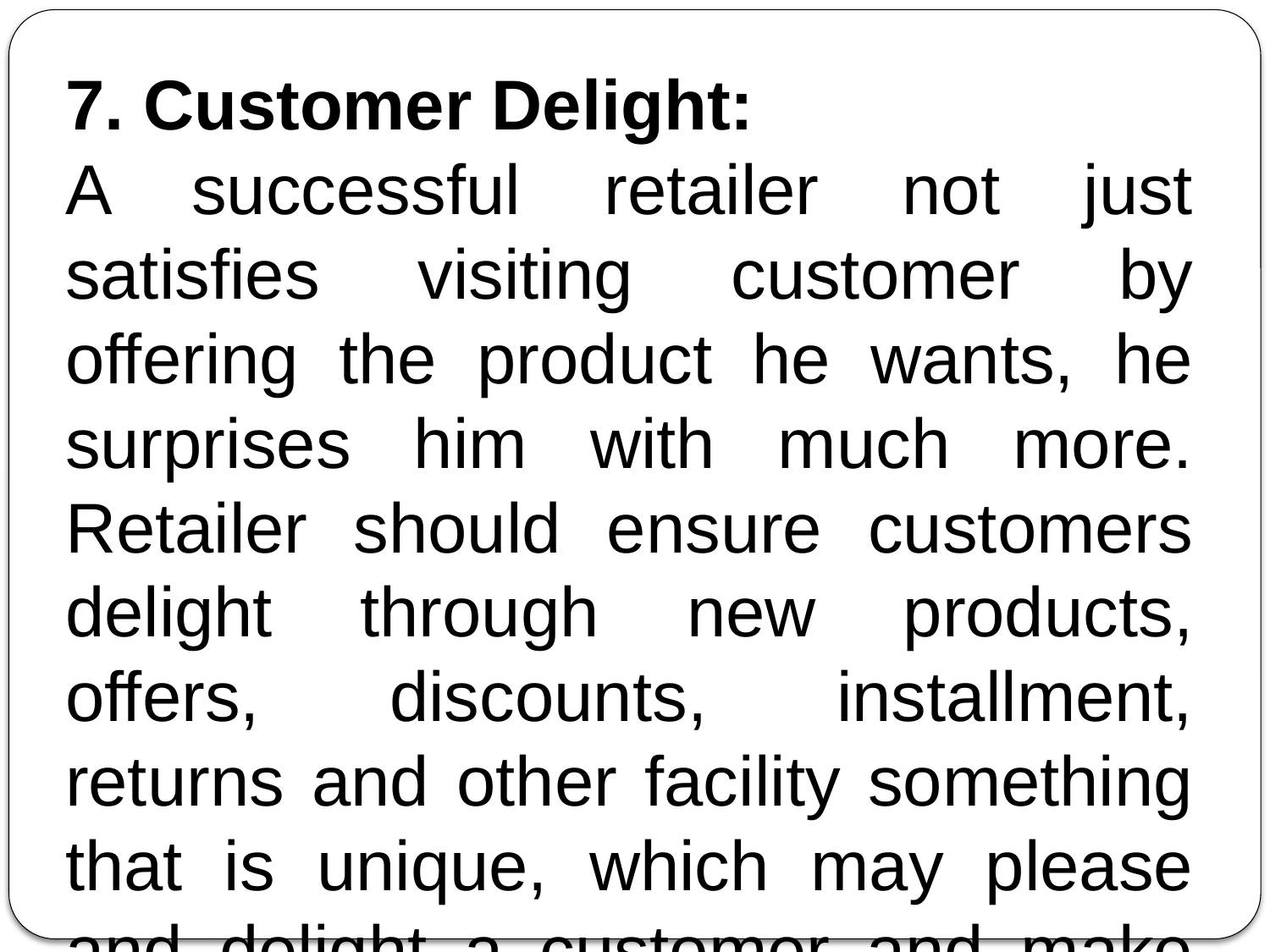

7. Customer Delight:
A successful retailer not just satisfies visiting customer by offering the product he wants, he surprises him with much more. Retailer should ensure customers delight through new products, offers, discounts, installment, returns and other facility something that is unique, which may please and delight a customer and make him to loyal be organization